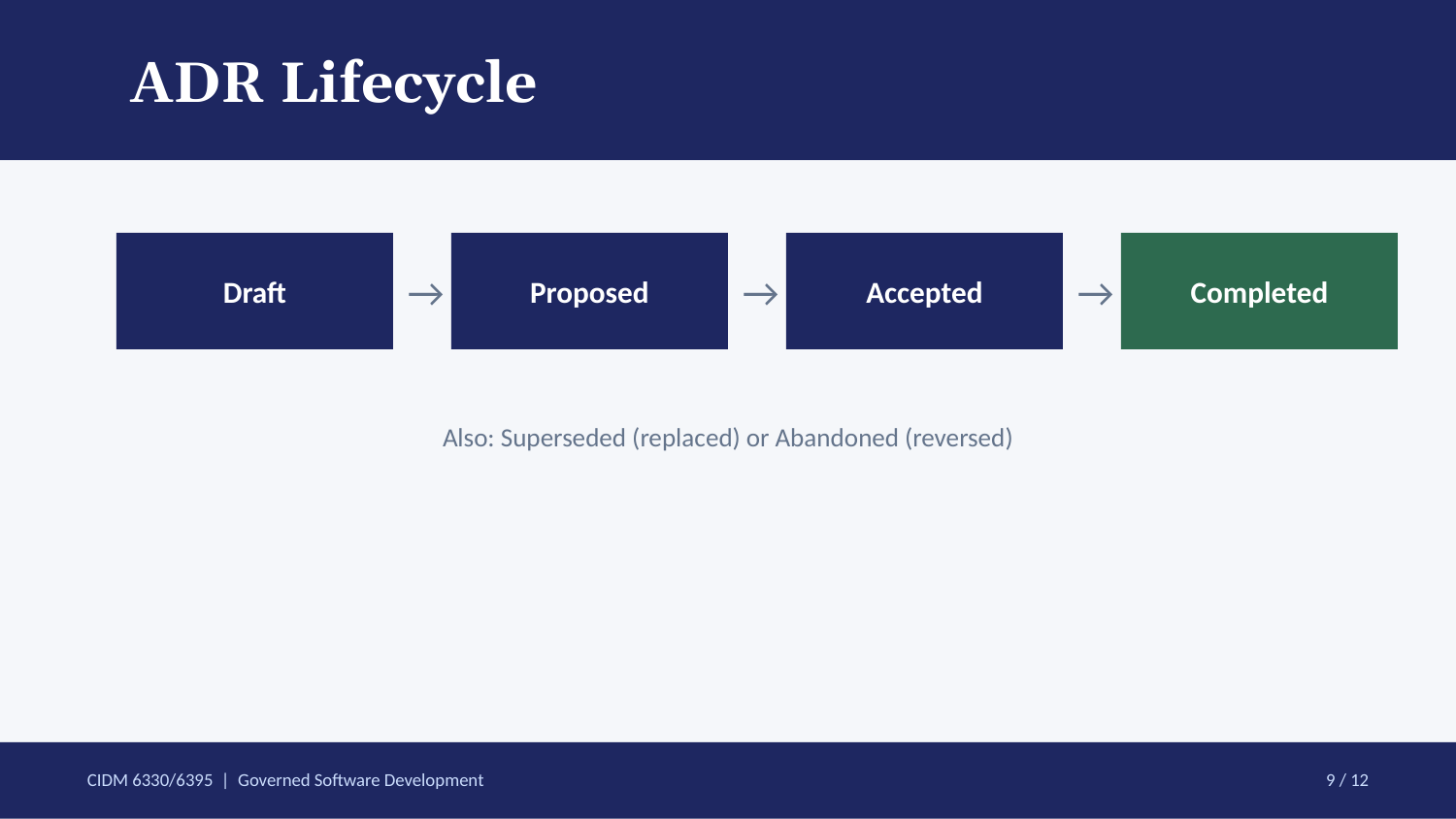

ADR Lifecycle

Draft

Proposed

Accepted

Completed
→
→
→
Also: Superseded (replaced) or Abandoned (reversed)

CIDM 6330/6395  |  Governed Software Development
9 / 12